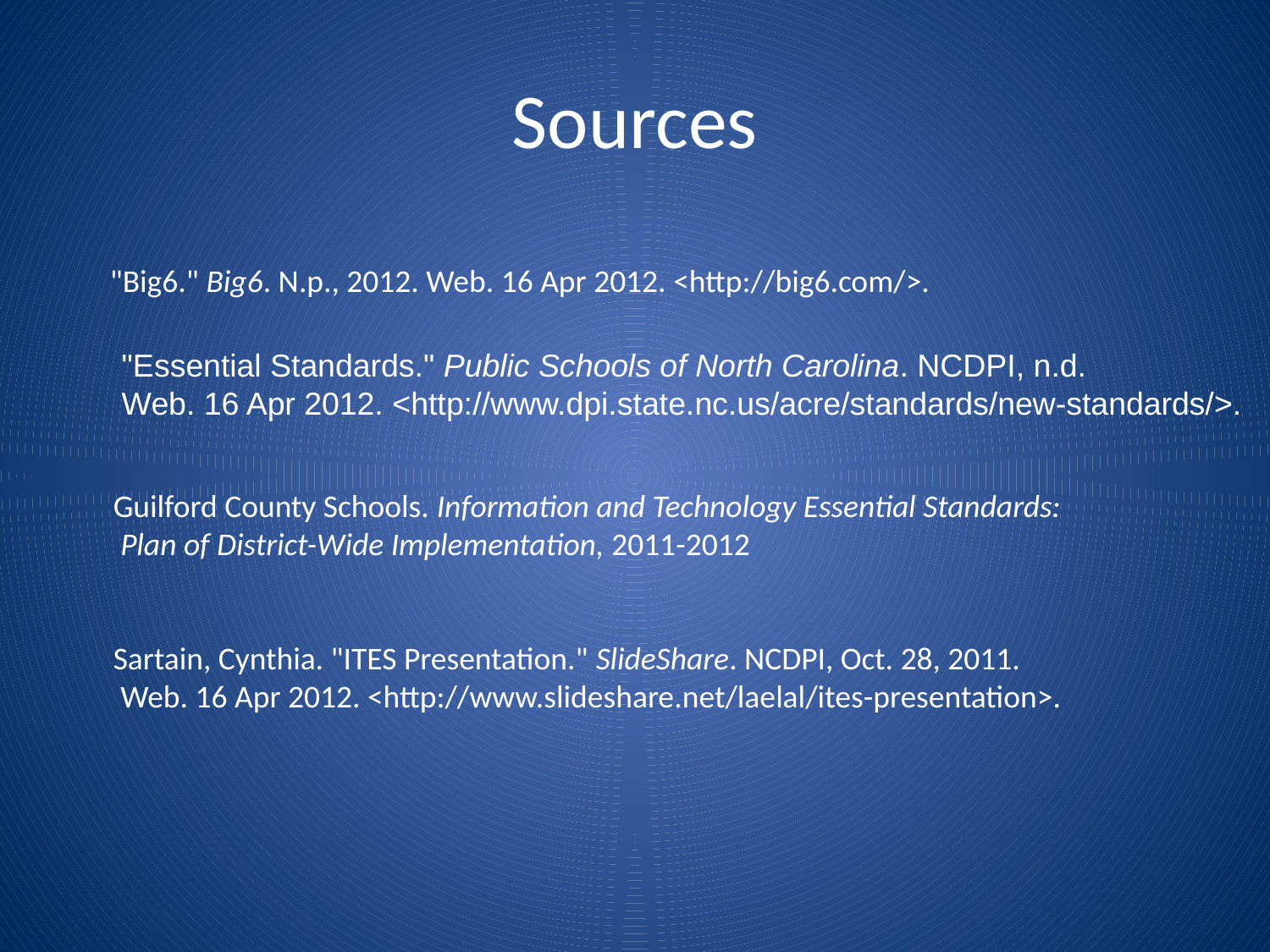

# Sources
 "Big6." Big6. N.p., 2012. Web. 16 Apr 2012. <http://big6.com/>.
"Essential Standards." Public Schools of North Carolina. NCDPI, n.d.
Web. 16 Apr 2012. <http://www.dpi.state.nc.us/acre/standards/new-standards/>.

Guilford County Schools. Information and Technology Essential Standards:
 Plan of District-Wide Implementation, 2011-2012

Sartain, Cynthia. "ITES Presentation." SlideShare. NCDPI, Oct. 28, 2011.
 Web. 16 Apr 2012. <http://www.slideshare.net/laelal/ites-presentation>.